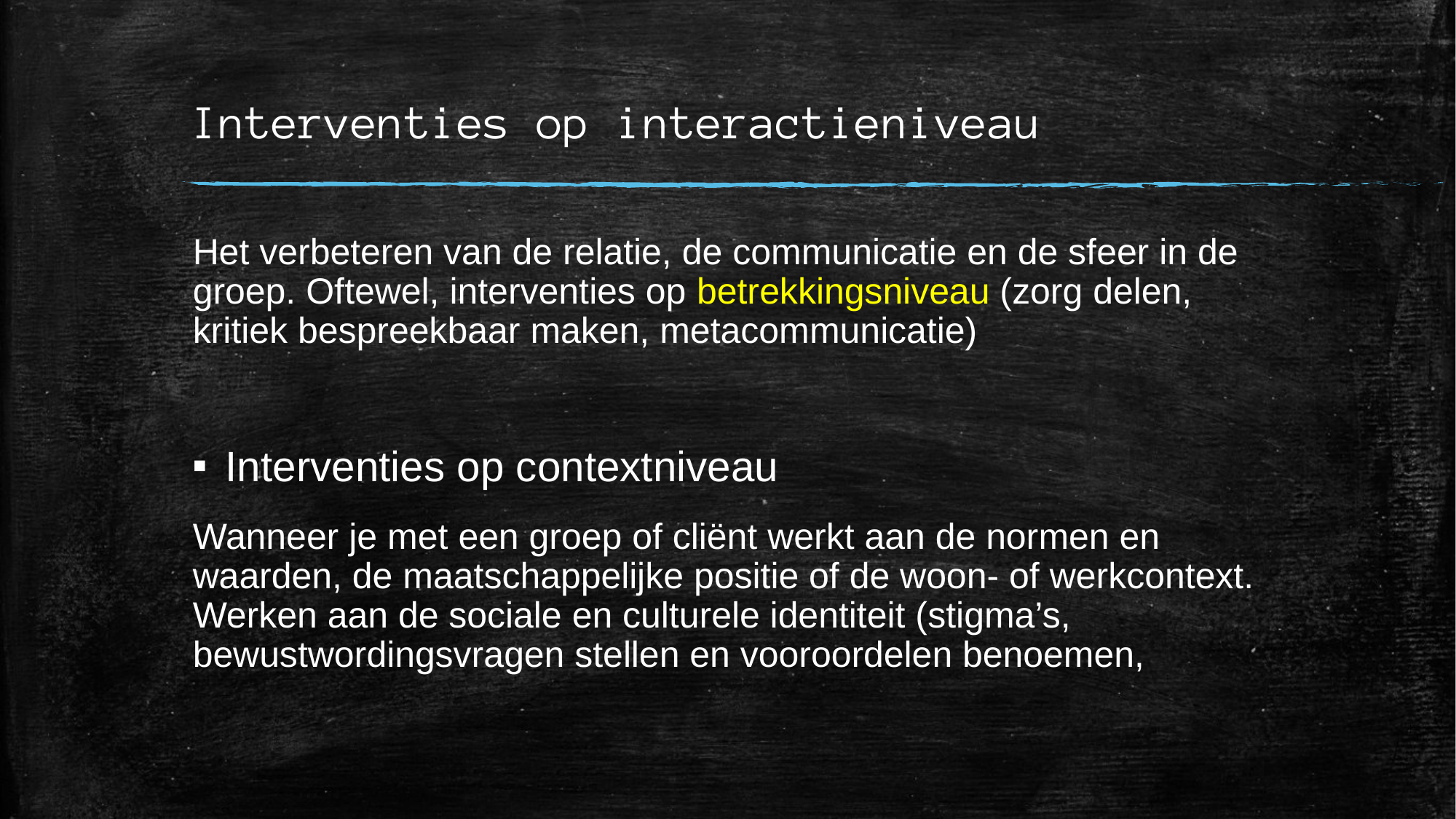

# Interventies op interactieniveau
Het verbeteren van de relatie, de communicatie en de sfeer in de groep. Oftewel, interventies op betrekkingsniveau (zorg delen, kritiek bespreekbaar maken, metacommunicatie)

Interventies op contextniveau
Wanneer je met een groep of cliënt werkt aan de normen en waarden, de maatschappelijke positie of de woon- of werkcontext. Werken aan de sociale en culturele identiteit (stigma’s, bewustwordingsvragen stellen en vooroordelen benoemen,